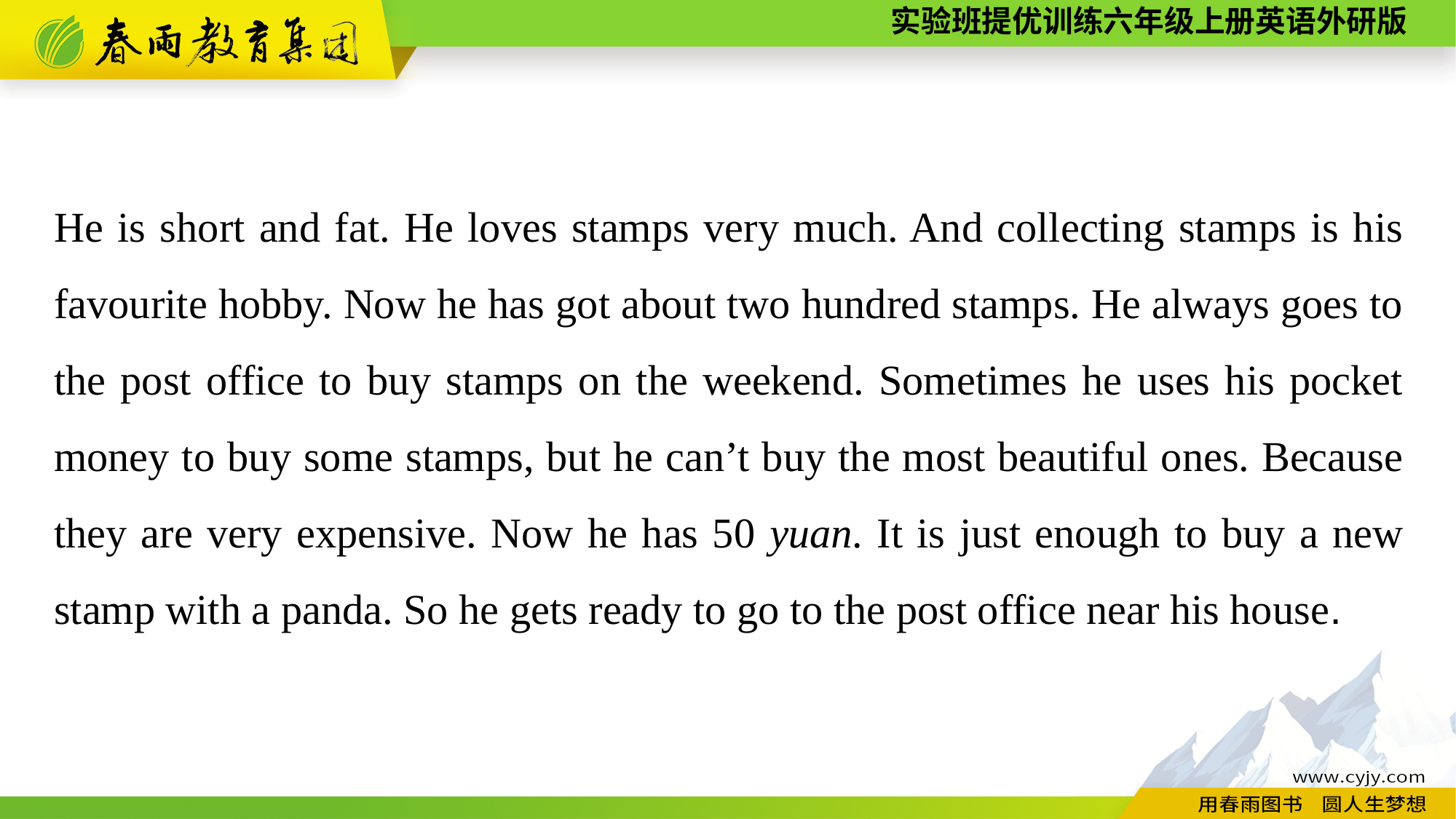

He is short and fat. He loves stamps very much. And collecting stamps is his favourite hobby. Now he has got about two hundred stamps. He always goes to the post office to buy stamps on the weekend. Sometimes he uses his pocket money to buy some stamps, but he can’t buy the most beautiful ones. Because they are very expensive. Now he has 50 yuan. It is just enough to buy a new stamp with a panda. So he gets ready to go to the post office near his house.